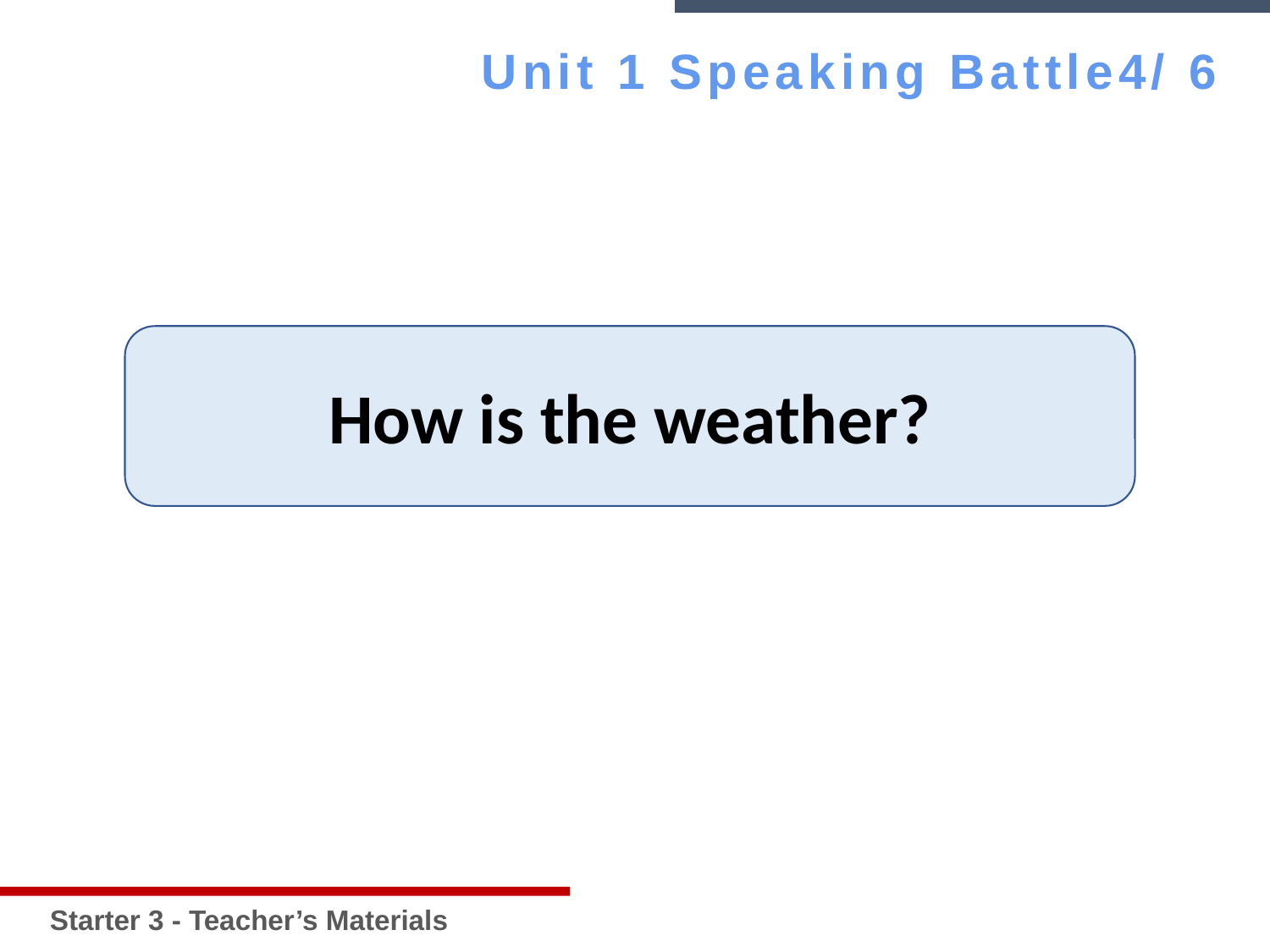

Starter 3 - Teacher’s Materials
Unit 1 Speaking Battle4/ 6
How is the weather?